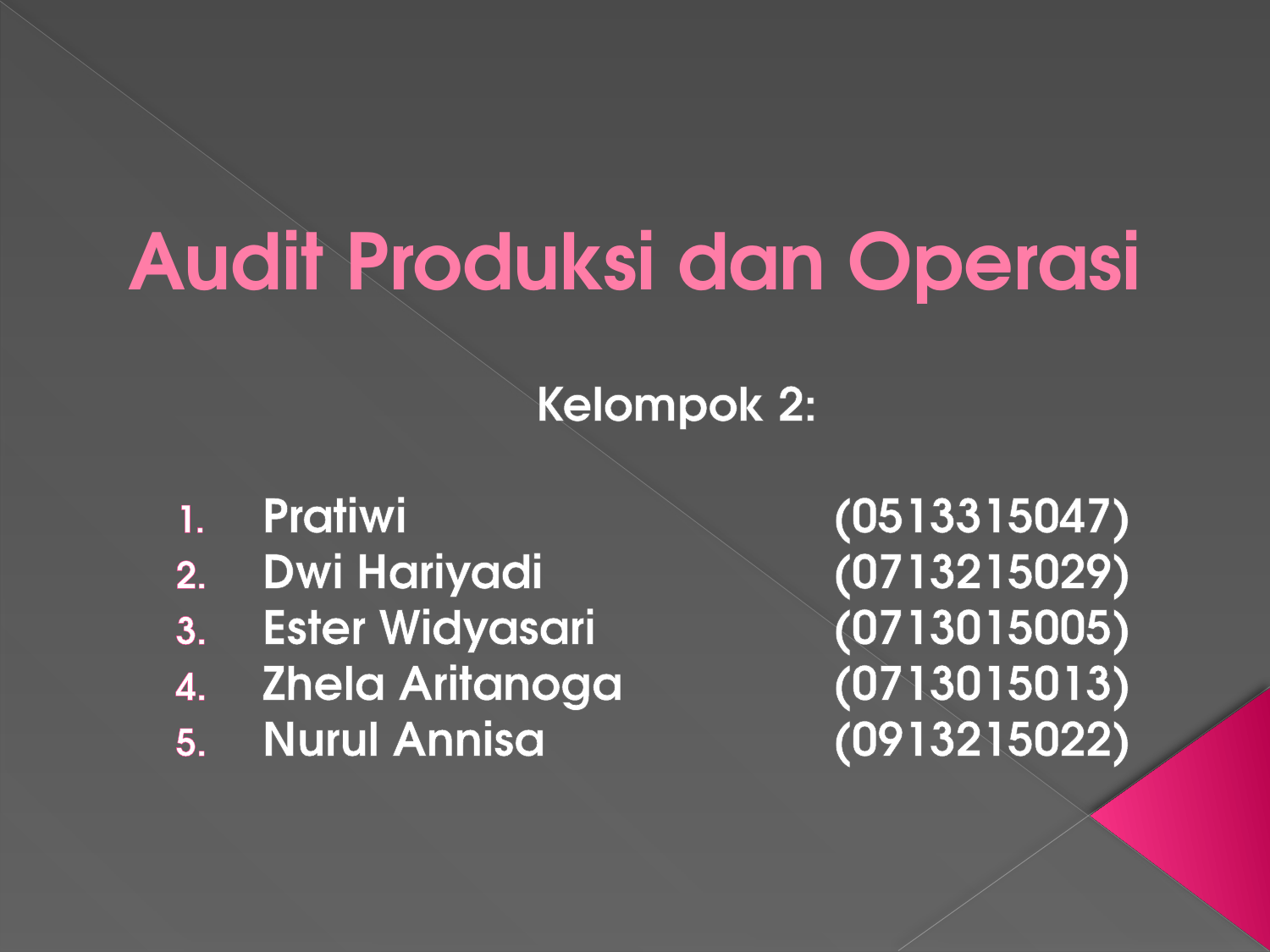

# Audit Produksi dan Operasi

Kelompok 2:

Pratiwi	(0513315047)
Dwi Hariyadi	(0713215029)
Ester Widyasari	(0713015005)
Zhela Aritanoga	(0713015013)
Nurul Annisa	(0913215022)